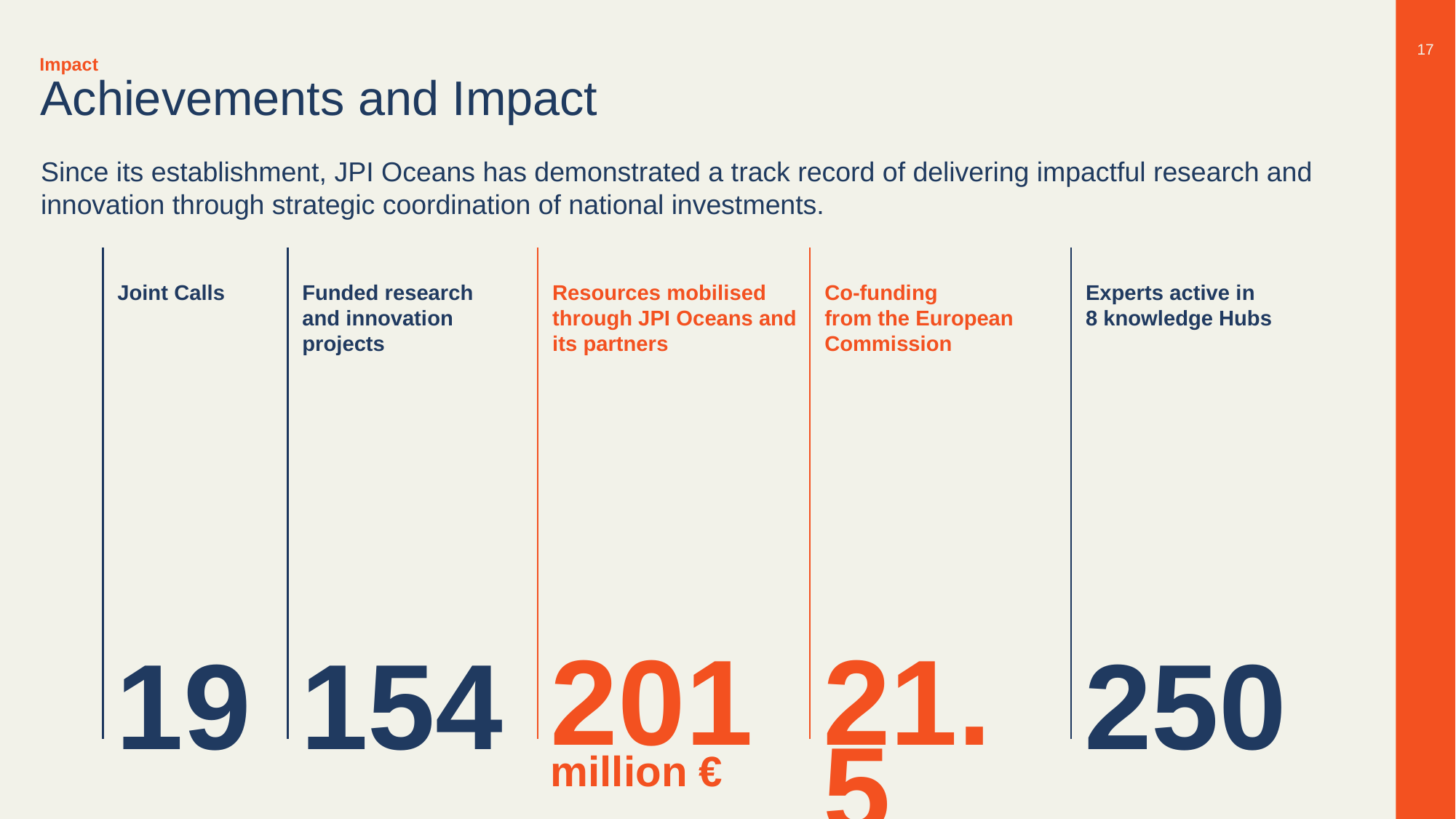

Impact
17
Achievements and Impact
Since its establishment, JPI Oceans has demonstrated a track record of delivering impactful research and innovation through strategic coordination of national investments.
Joint Calls
Funded research and innovation projects
Resources mobilised through JPI Oceans and its partners
Co-funding
from the European Commission
Experts active in
8 knowledge Hubs
19
154
250
201
million €
21.5
million €